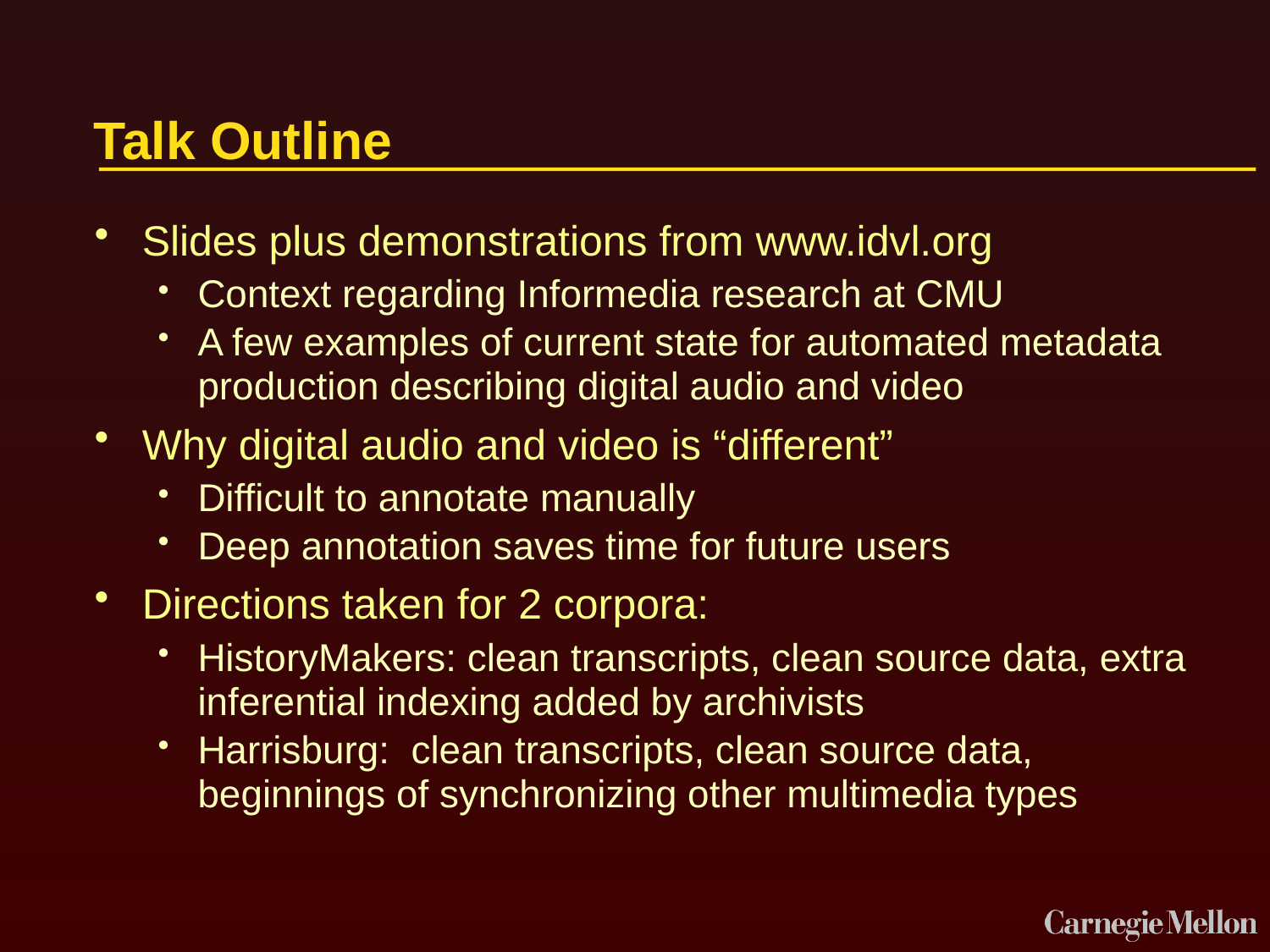

# Talk Outline
Slides plus demonstrations from www.idvl.org
Context regarding Informedia research at CMU
A few examples of current state for automated metadata production describing digital audio and video
Why digital audio and video is “different”
Difficult to annotate manually
Deep annotation saves time for future users
Directions taken for 2 corpora:
HistoryMakers: clean transcripts, clean source data, extra inferential indexing added by archivists
Harrisburg:  clean transcripts, clean source data, beginnings of synchronizing other multimedia types